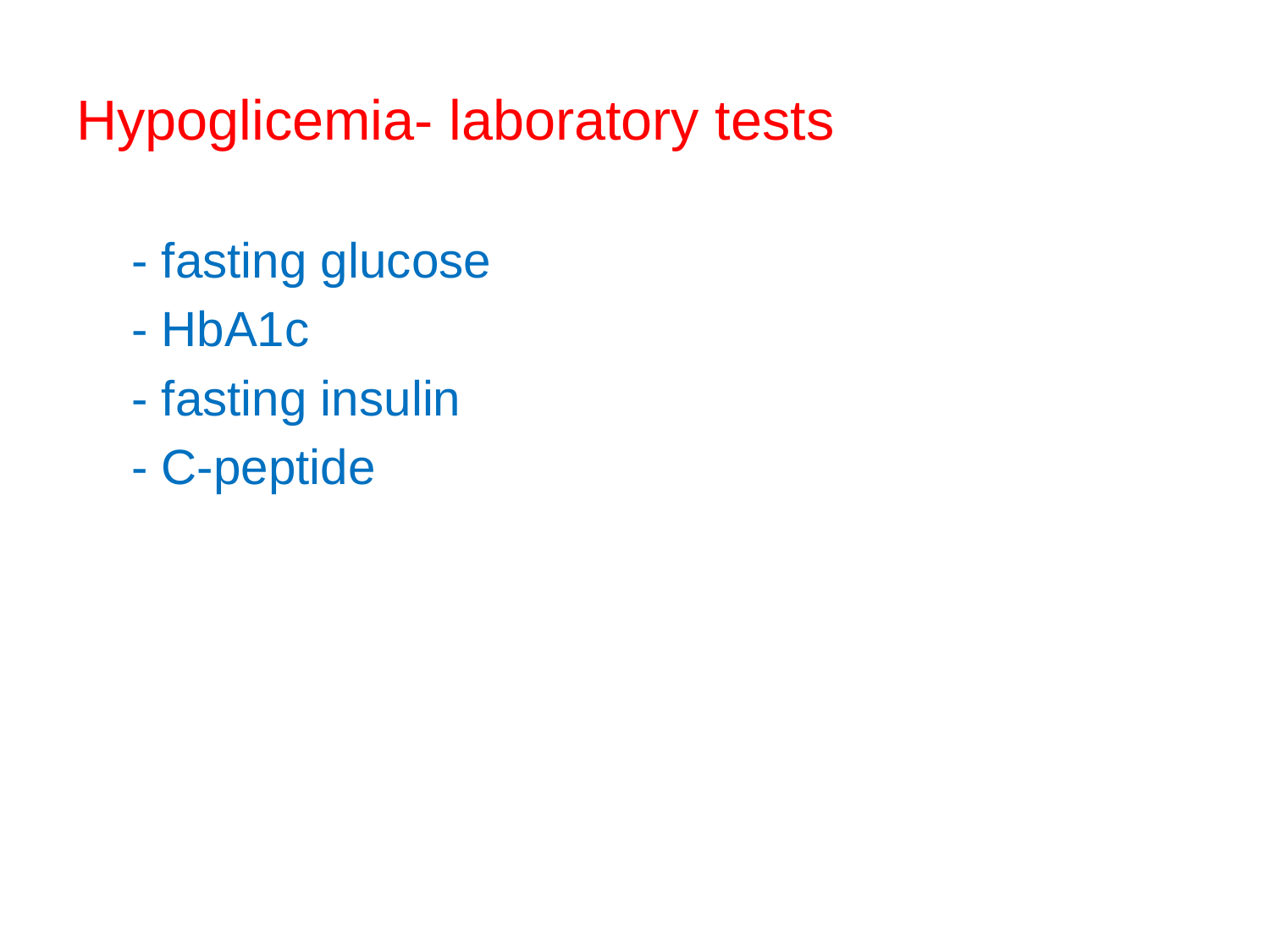

# Hypoglicemia- laboratory tests
    - fasting glucose
    - HbA1c
    - fasting insulin
    - C-peptide